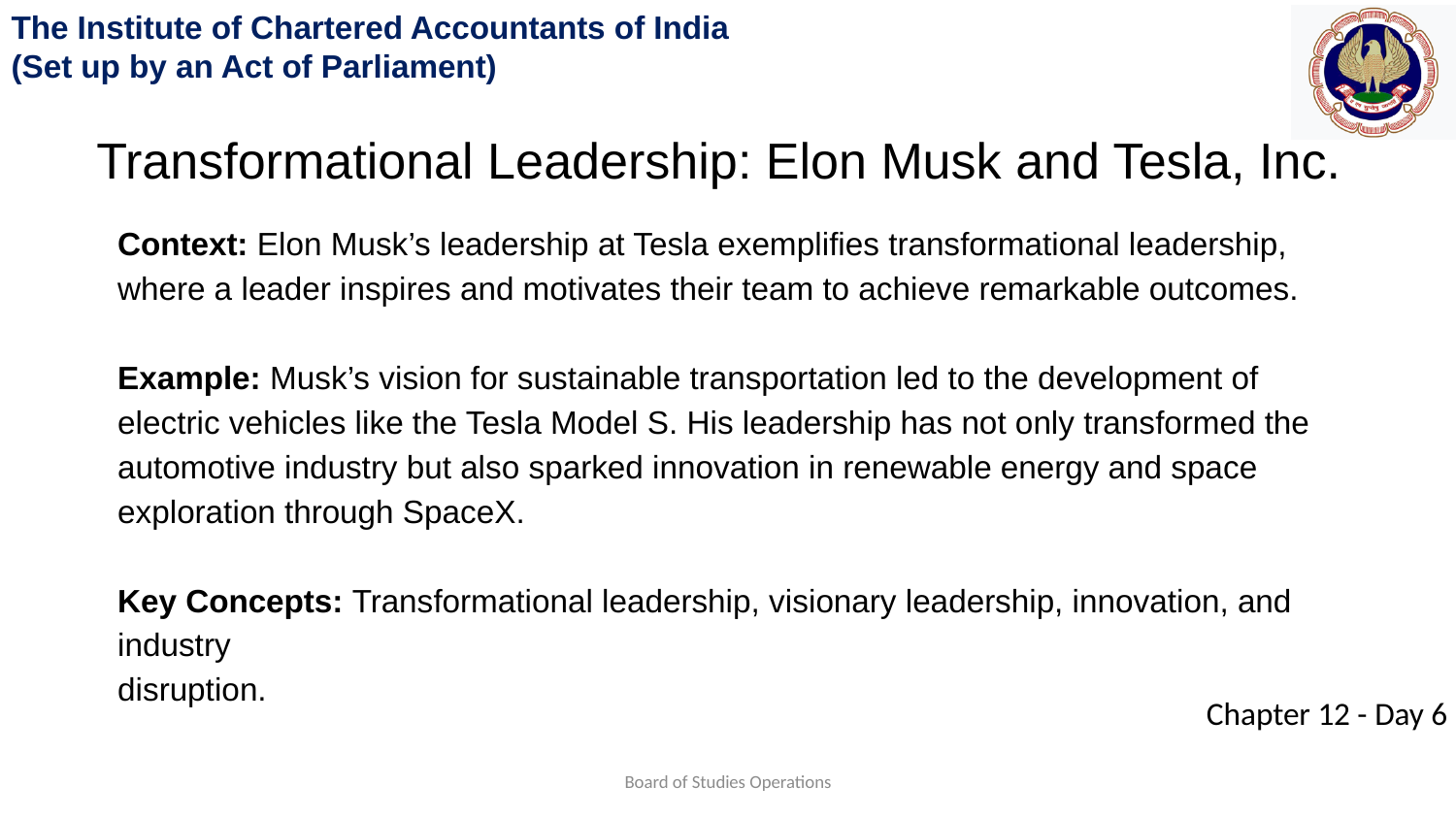

Transformational Leadership: Elon Musk and Tesla, Inc.
Context: Elon Musk’s leadership at Tesla exemplifies transformational leadership, where a leader inspires and motivates their team to achieve remarkable outcomes.

Example: Musk’s vision for sustainable transportation led to the development of electric vehicles like the Tesla Model S. His leadership has not only transformed the automotive industry but also sparked innovation in renewable energy and space exploration through SpaceX.

Key Concepts: Transformational leadership, visionary leadership, innovation, and industry
disruption.
Board of Studies Operations